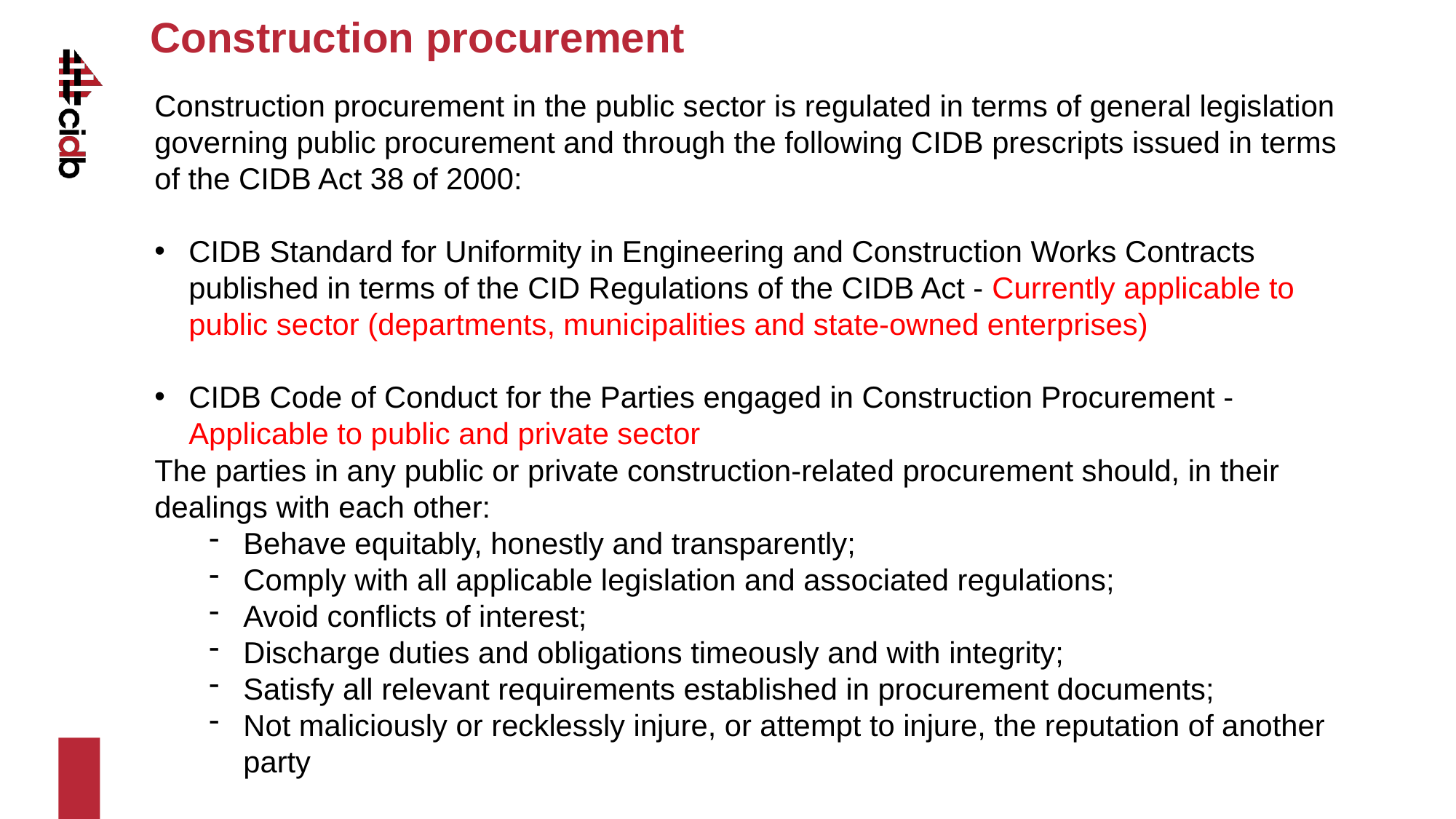

Construction procurement
Construction procurement in the public sector is regulated in terms of general legislation governing public procurement and through the following CIDB prescripts issued in terms of the CIDB Act 38 of 2000:

CIDB Standard for Uniformity in Engineering and Construction Works Contracts published in terms of the CID Regulations of the CIDB Act - Currently applicable to public sector (departments, municipalities and state-owned enterprises)

CIDB Code of Conduct for the Parties engaged in Construction Procurement - Applicable to public and private sector
The parties in any public or private construction-related procurement should, in their dealings with each other:
Behave equitably, honestly and transparently;
Comply with all applicable legislation and associated regulations;
Avoid conflicts of interest;
Discharge duties and obligations timeously and with integrity;
Satisfy all relevant requirements established in procurement documents;
Not maliciously or recklessly injure, or attempt to injure, the reputation of another party